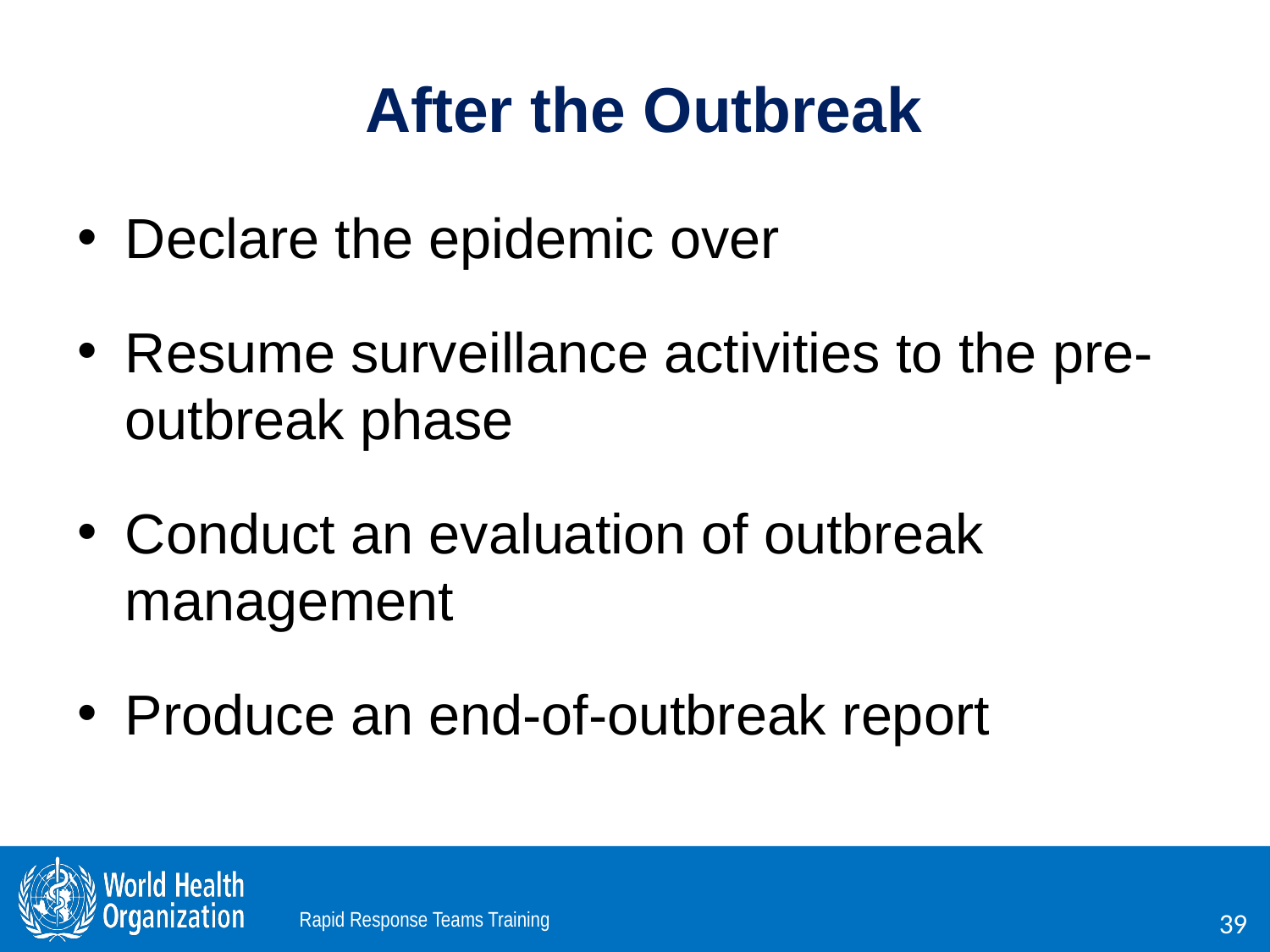

# After the Outbreak
Declare the epidemic over

Resume surveillance activities to the pre-outbreak phase

Conduct an evaluation of outbreak management

Produce an end-of-outbreak report